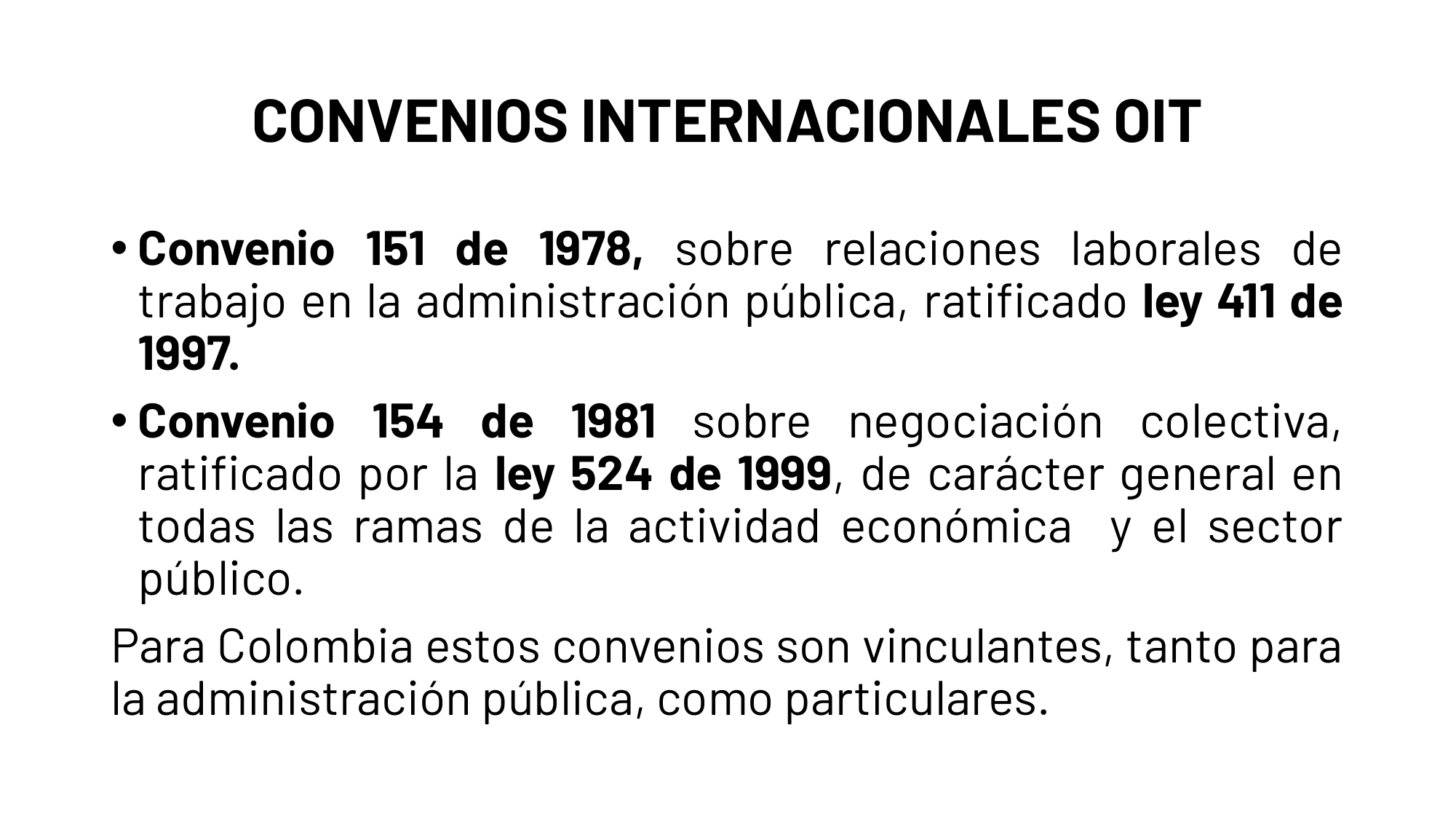

# CONVENIOS INTERNACIONALES OIT
Convenio 151 de 1978, sobre relaciones laborales de trabajo en la administración pública, ratificado ley 411 de 1997.
Convenio 154 de 1981 sobre negociación colectiva, ratificado por la ley 524 de 1999, de carácter general en todas las ramas de la actividad económica  y el sector público.
Para Colombia estos convenios son vinculantes, tanto para la administración pública, como particulares.